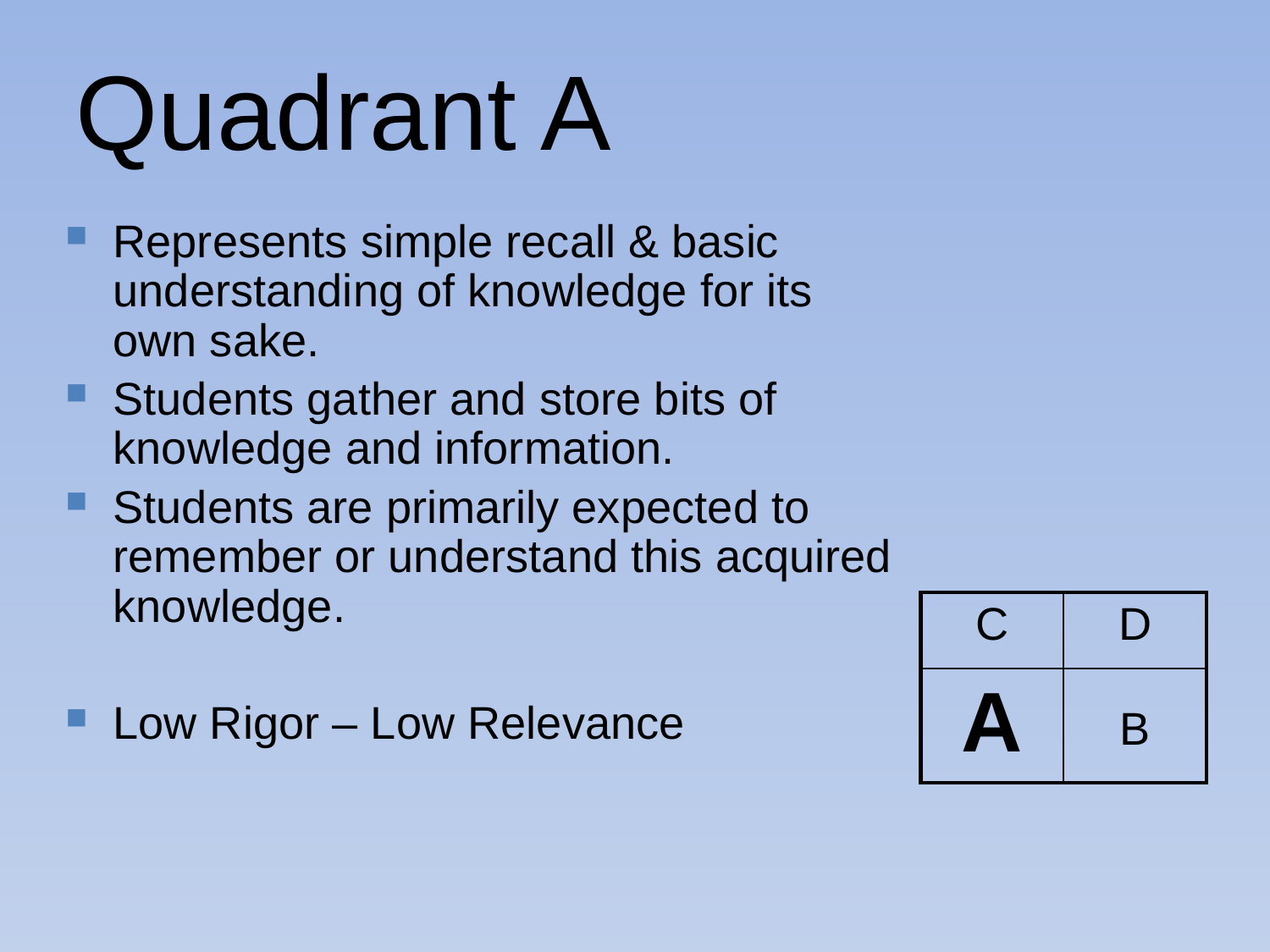

Quadrant A
Represents simple recall & basic understanding of knowledge for its own sake.
Students gather and store bits of knowledge and information.
Students are primarily expected to remember or understand this acquired knowledge.

Low Rigor – Low Relevance
| C | D |
| --- | --- |
| A | B |